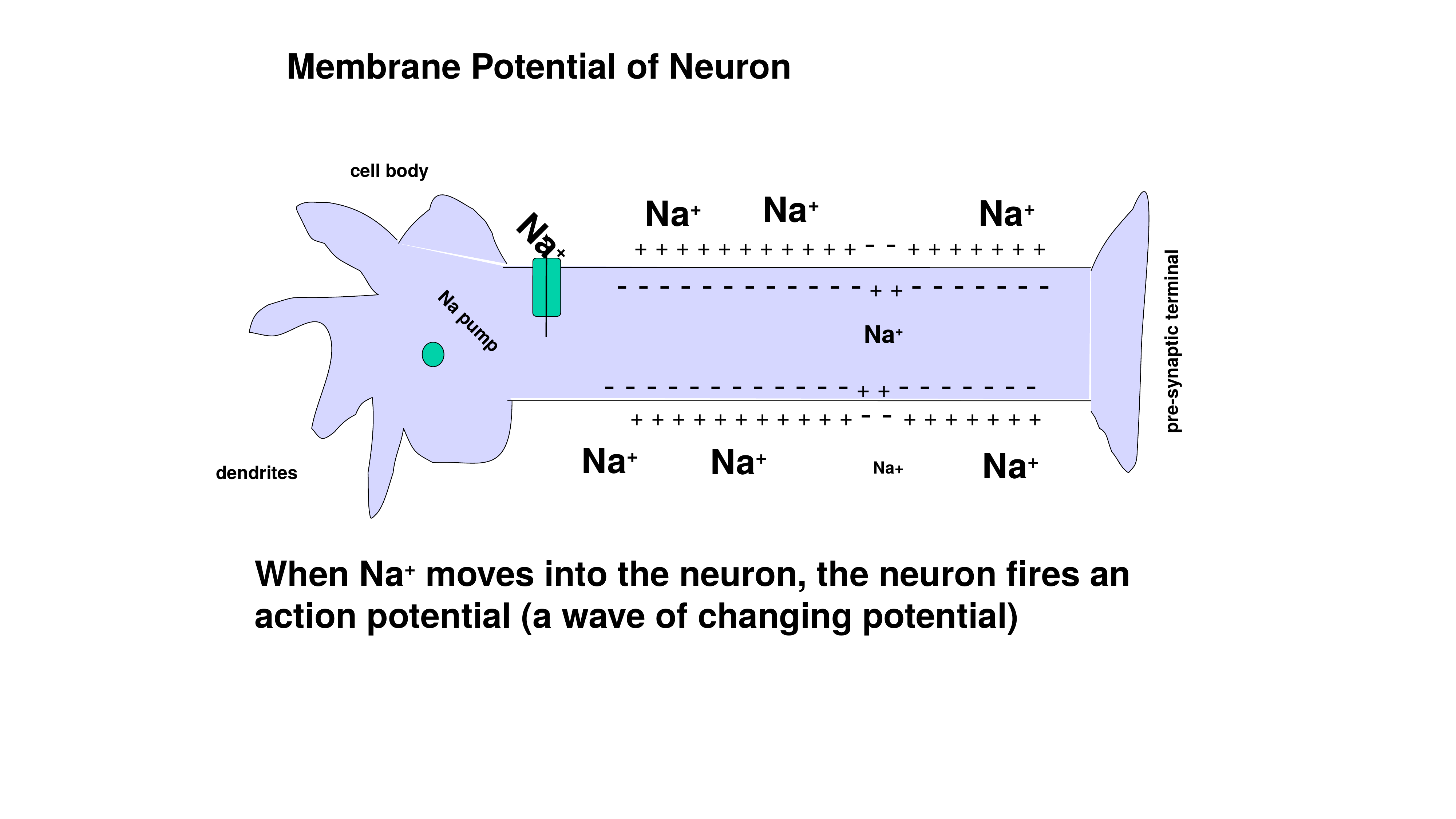

Membrane Potential of Neuron
cell body
Na+
Na+
Na+
Na+

Na pump

+ + + + + + + + + + + - - + + + + + + +

- - - - - - - - - - - - + + - - - - - - -
Na+
pre-synaptic terminal

- - - - - - - - - - - - + + - - - - - - -
+ + + + + + + + + + + - - + + + + + + +
Na+
Na+
Na+
Na+
dendrites
When Na+ moves into the neuron, the neuron fires an action potential (a wave of changing potential)